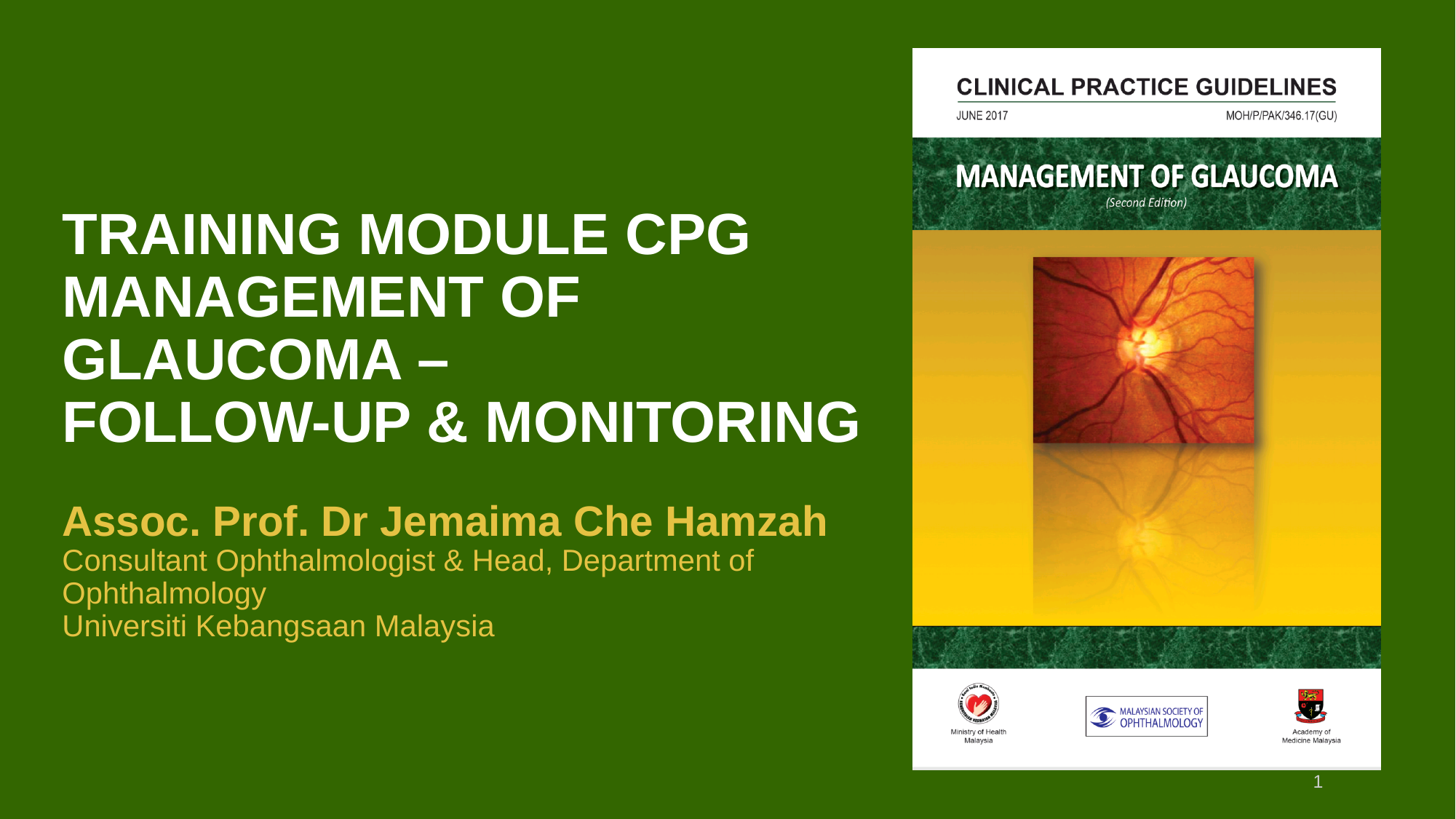

# Training module CPG management of Glaucoma – FOLLOW-Up & Monitoring
Assoc. Prof. Dr Jemaima Che Hamzah
Consultant Ophthalmologist & Head, Department of Ophthalmology
Universiti Kebangsaan Malaysia
1